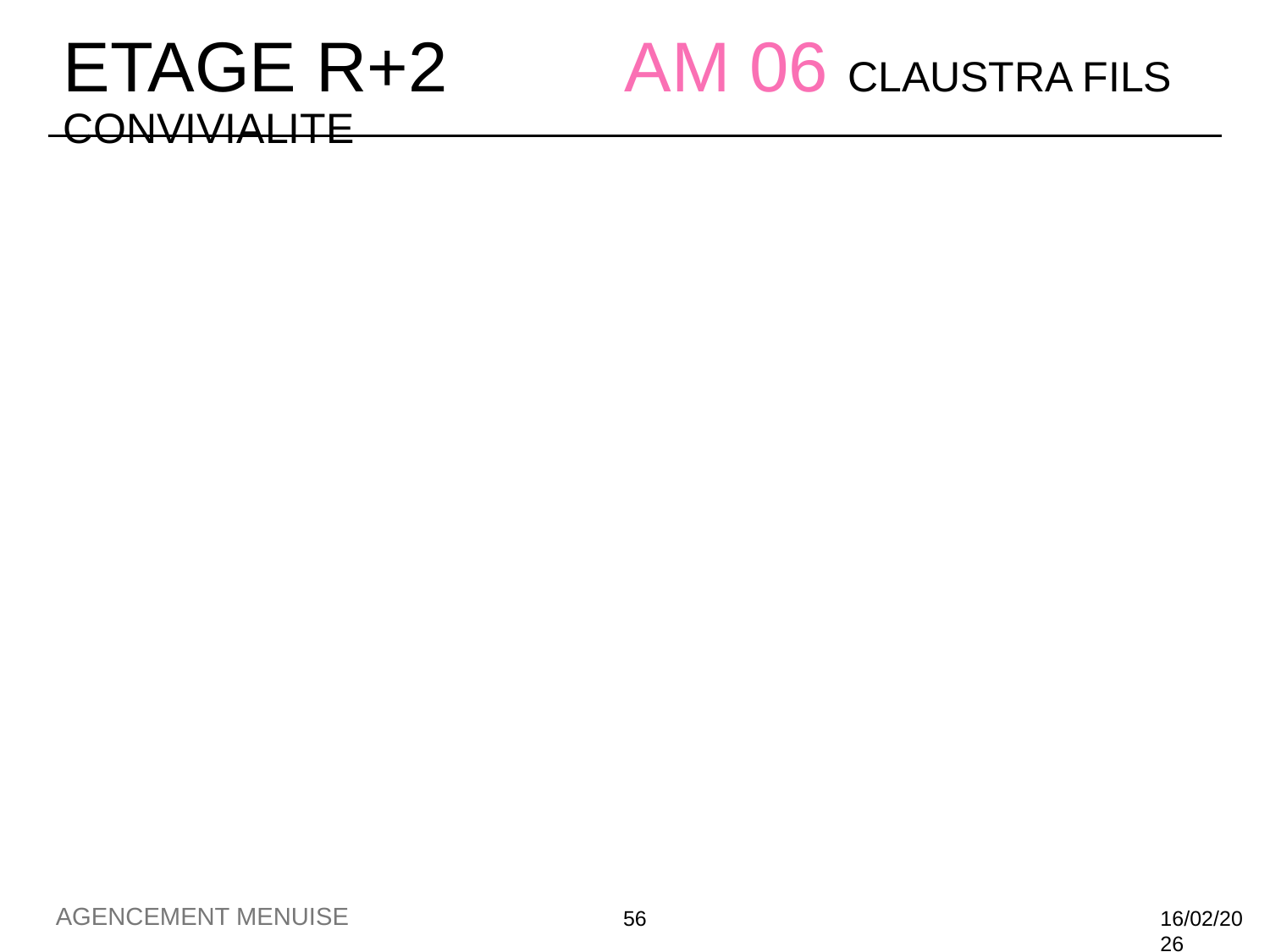

# ETAGE R+2         AM 06 CLAUSTRA FILS CONVIVIALITE
AGENCEMENT MENUISE